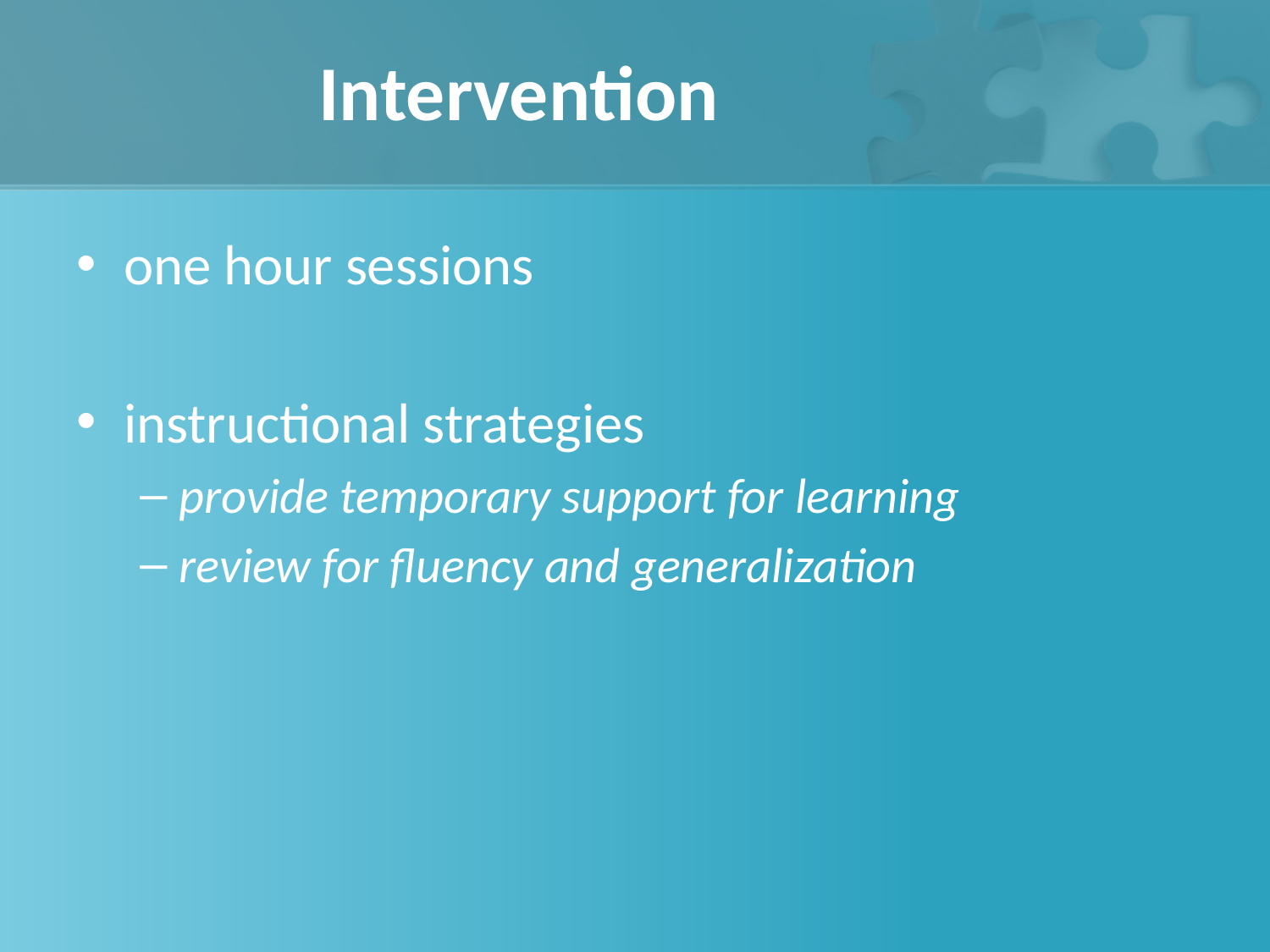

# Intervention
one hour sessions

instructional strategies
provide temporary support for learning
review for fluency and generalization